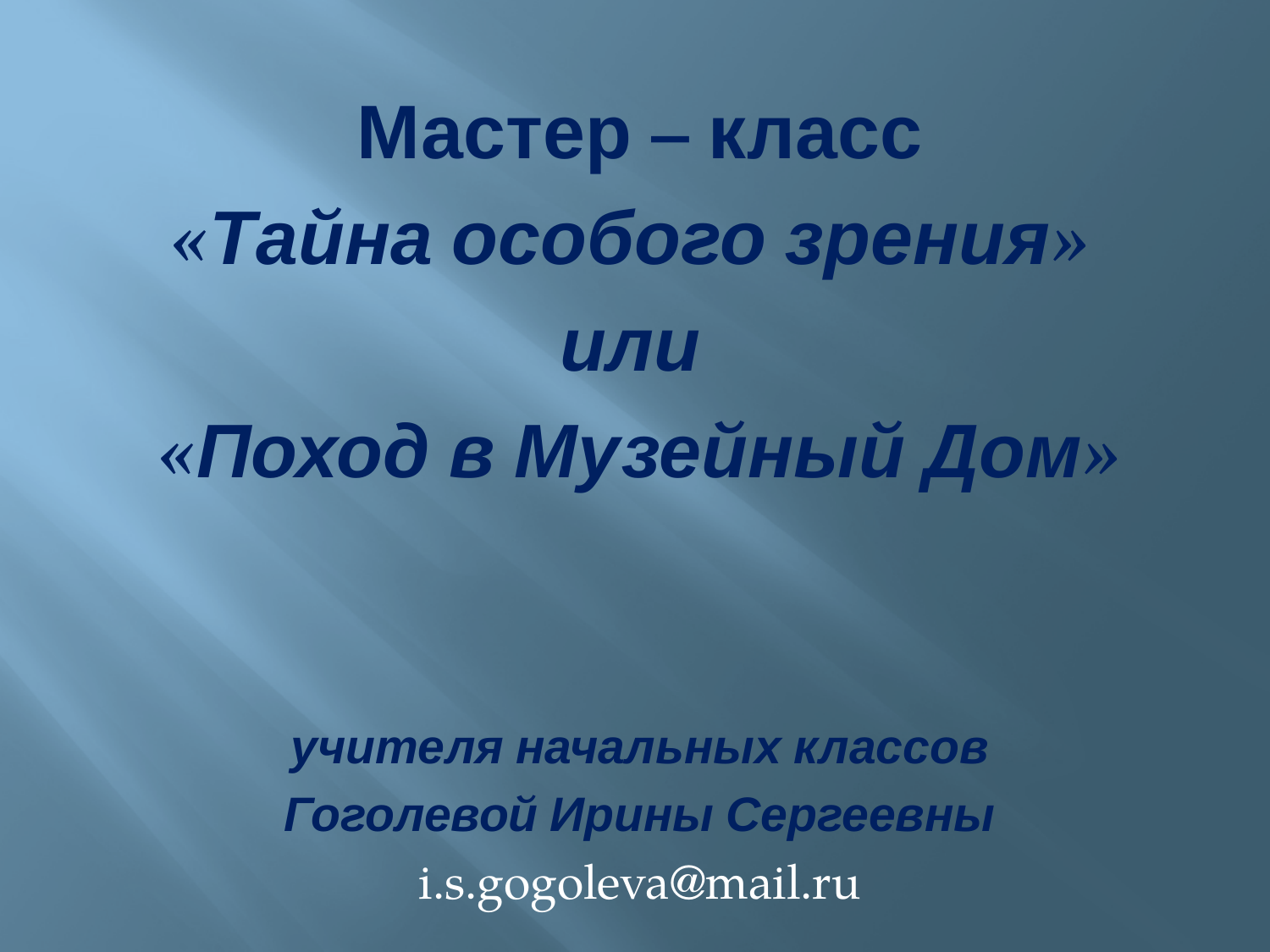

#
Мастер – класс
«Тайна особого зрения»
или
«Поход в Музейный Дом»

учителя начальных классов
Гоголевой Ирины Сергеевны
i.s.gogoleva@mail.ru